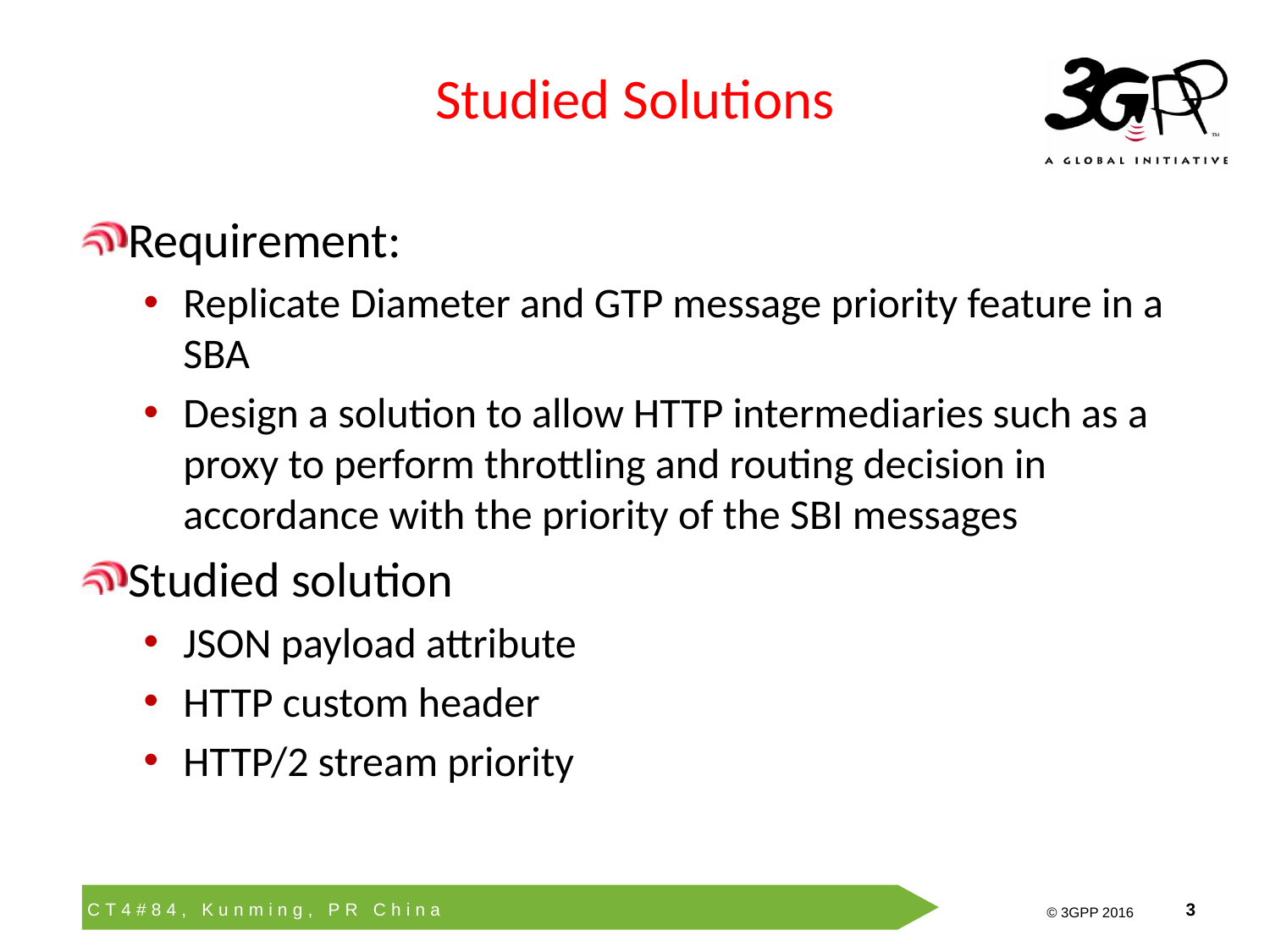

# Studied Solutions
Requirement:
Replicate Diameter and GTP message priority feature in a SBA
Design a solution to allow HTTP intermediaries such as a proxy to perform throttling and routing decision in accordance with the priority of the SBI messages
Studied solution
JSON payload attribute
HTTP custom header
HTTP/2 stream priority